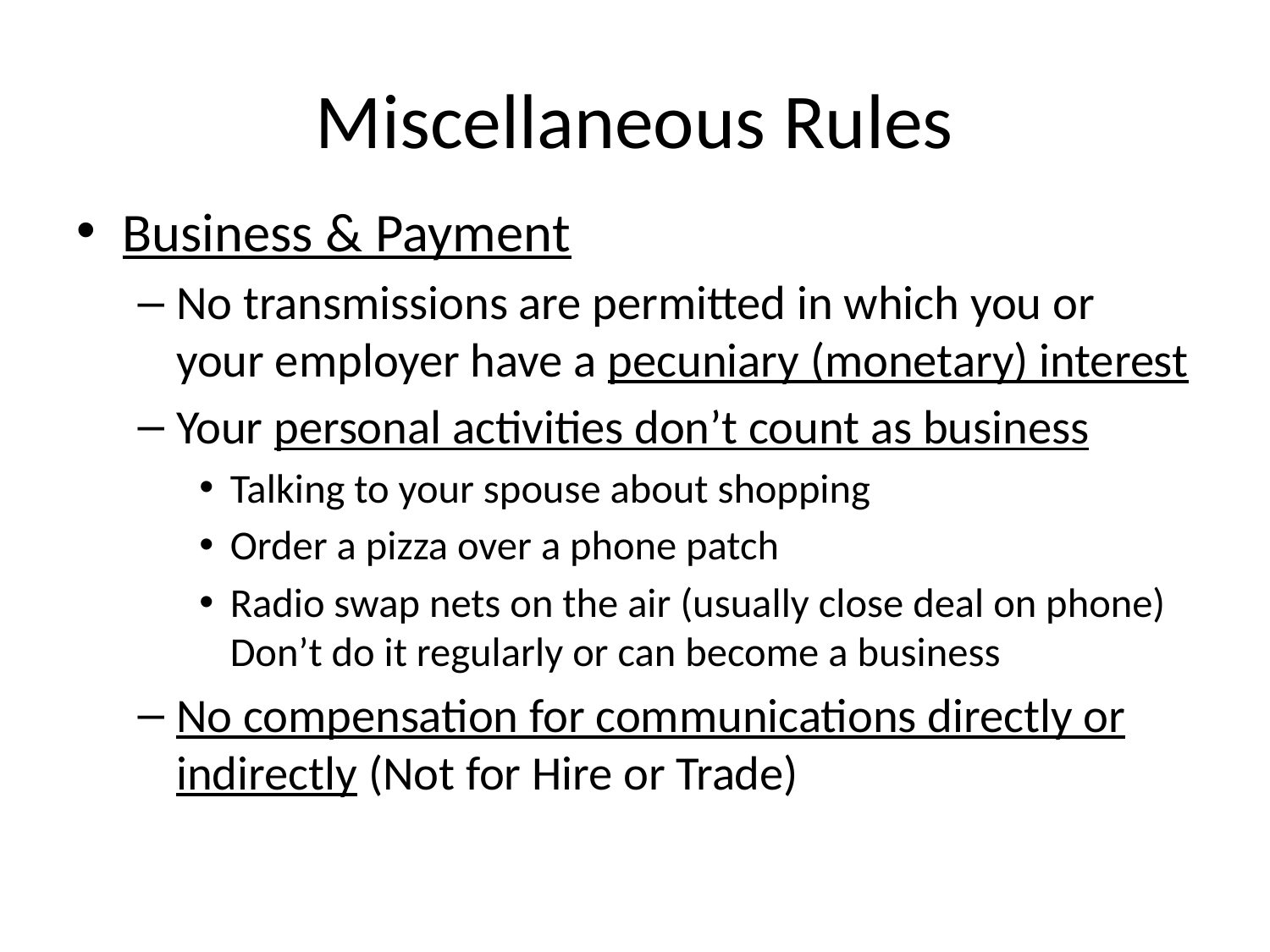

# Miscellaneous Rules
Business & Payment
No transmissions are permitted in which you or your employer have a pecuniary (monetary) interest
Your personal activities don’t count as business
Talking to your spouse about shopping
Order a pizza over a phone patch
Radio swap nets on the air (usually close deal on phone) Don’t do it regularly or can become a business
No compensation for communications directly or indirectly (Not for Hire or Trade)